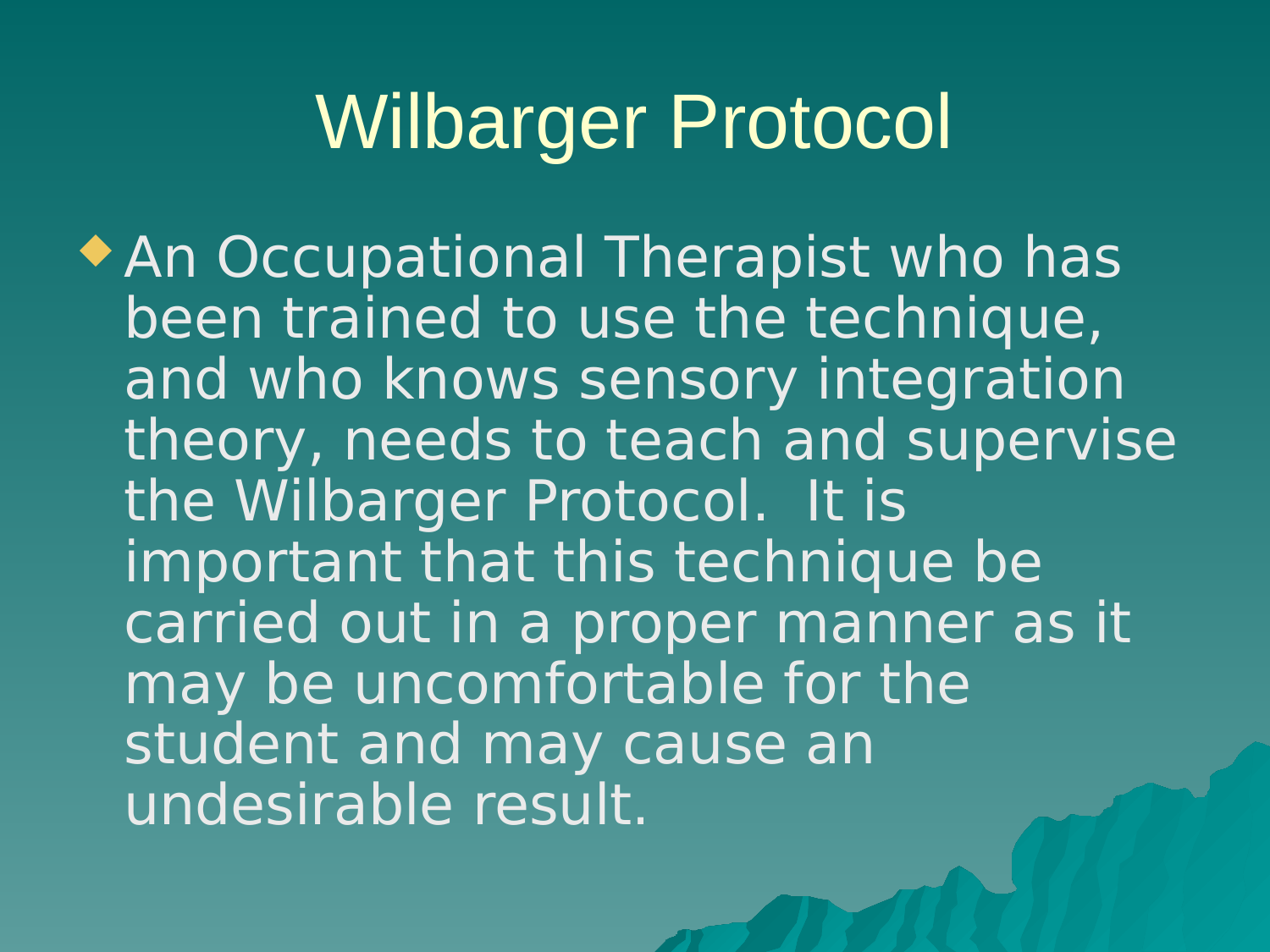

# Wilbarger Protocol
An Occupational Therapist who has been trained to use the technique, and who knows sensory integration theory, needs to teach and supervise the Wilbarger Protocol.  It is important that this technique be carried out in a proper manner as it may be uncomfortable for the student and may cause an undesirable result.